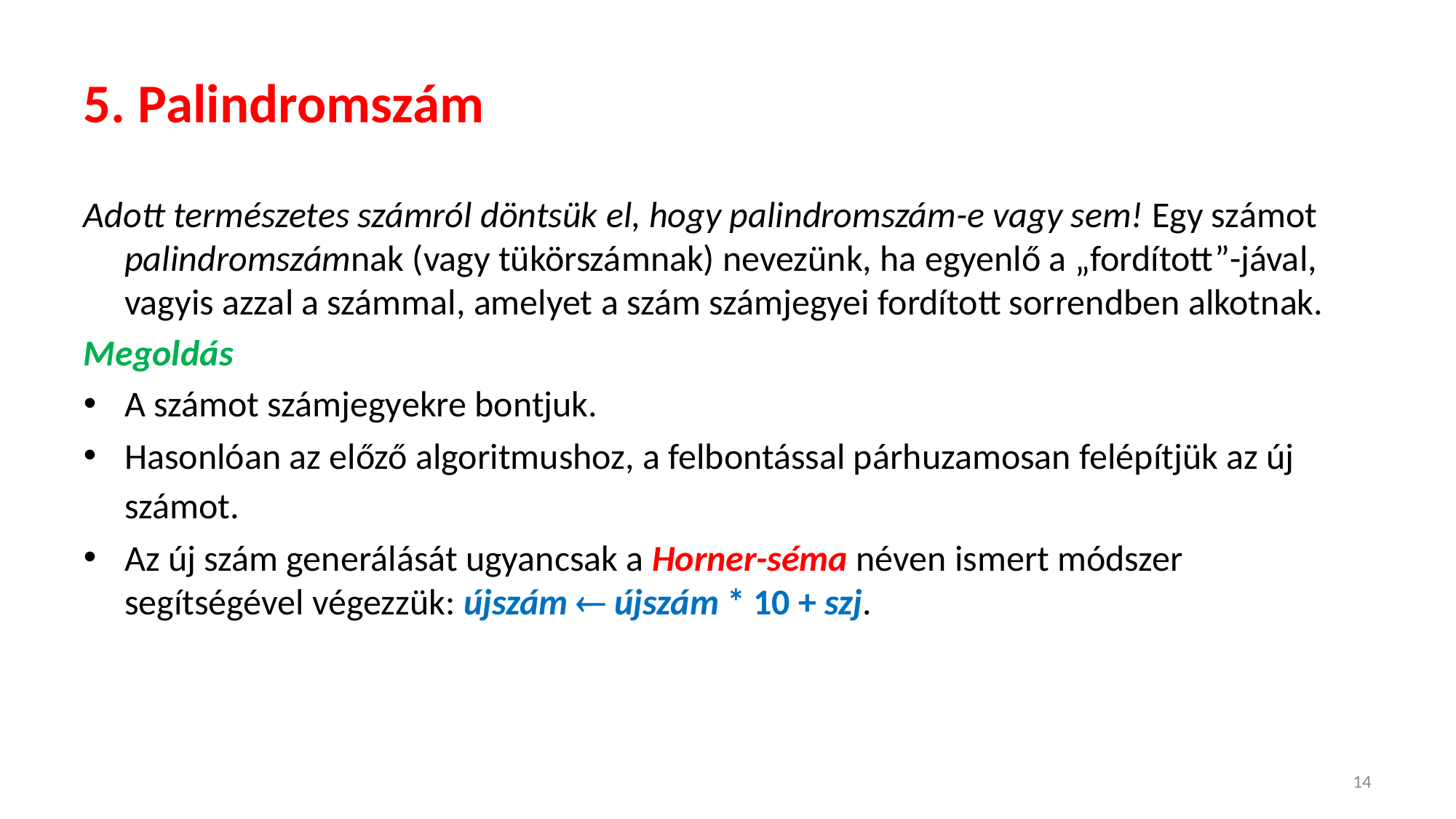

# 5. Palindromszám
Adott természetes számról döntsük el, hogy palindromszám-e vagy sem! Egy számot palindromszámnak (vagy tükörszámnak) nevezünk, ha egyenlő a „fordított”-jával, vagyis azzal a számmal, amelyet a szám számjegyei fordított sorrendben alkotnak.
Megoldás
A számot számjegyekre bontjuk.
Hasonlóan az előző algoritmushoz, a felbontással párhuzamosan felépítjük az új számot.
Az új szám generálását ugyancsak a Horner-séma néven ismert módszer segítségével végezzük: újszám ← újszám * 10 + szj.
14